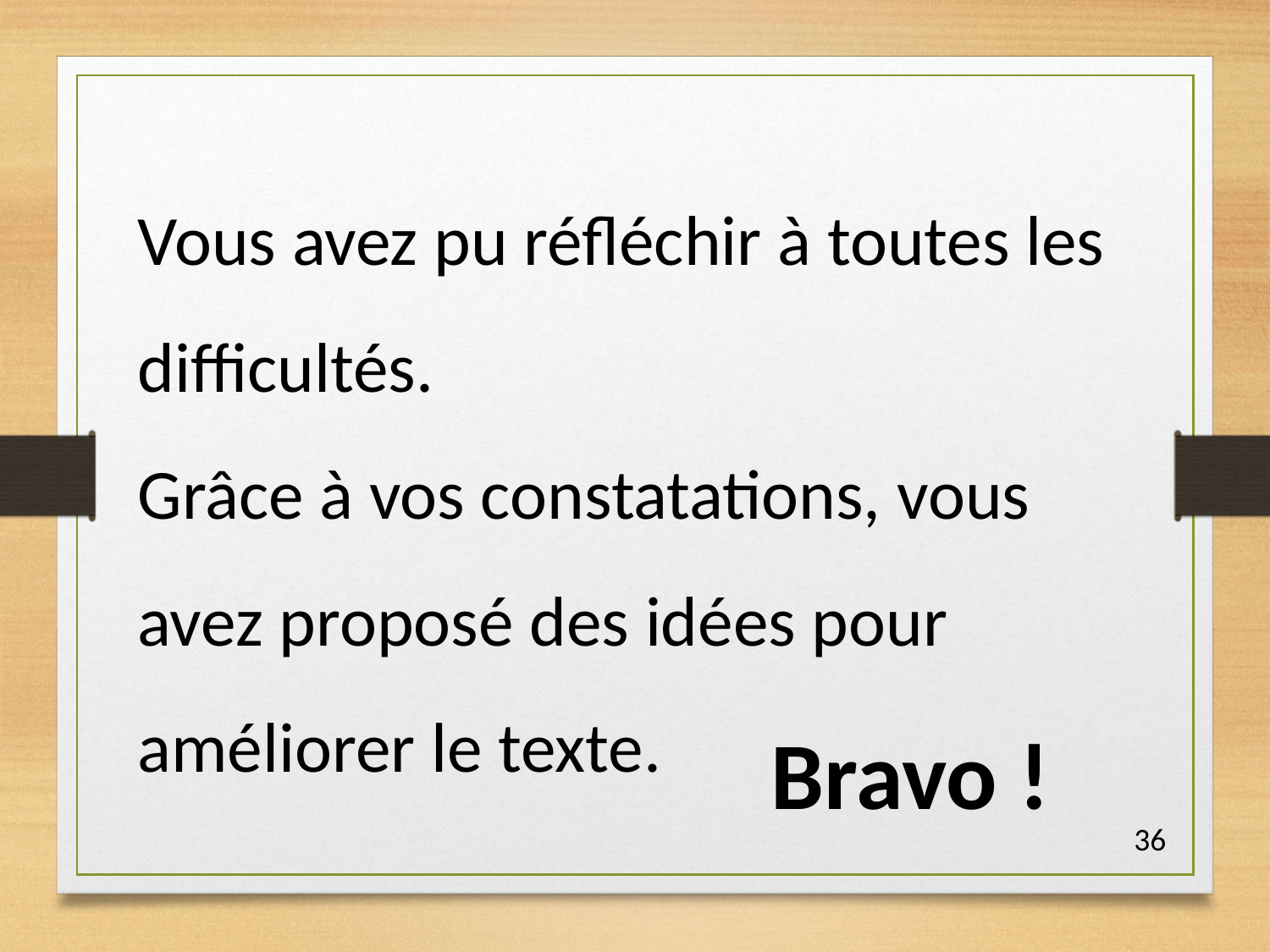

Vous avez pu réfléchir à toutes les difficultés.
Grâce à vos constatations, vous avez proposé des idées pour améliorer le texte.

Bravo !
36